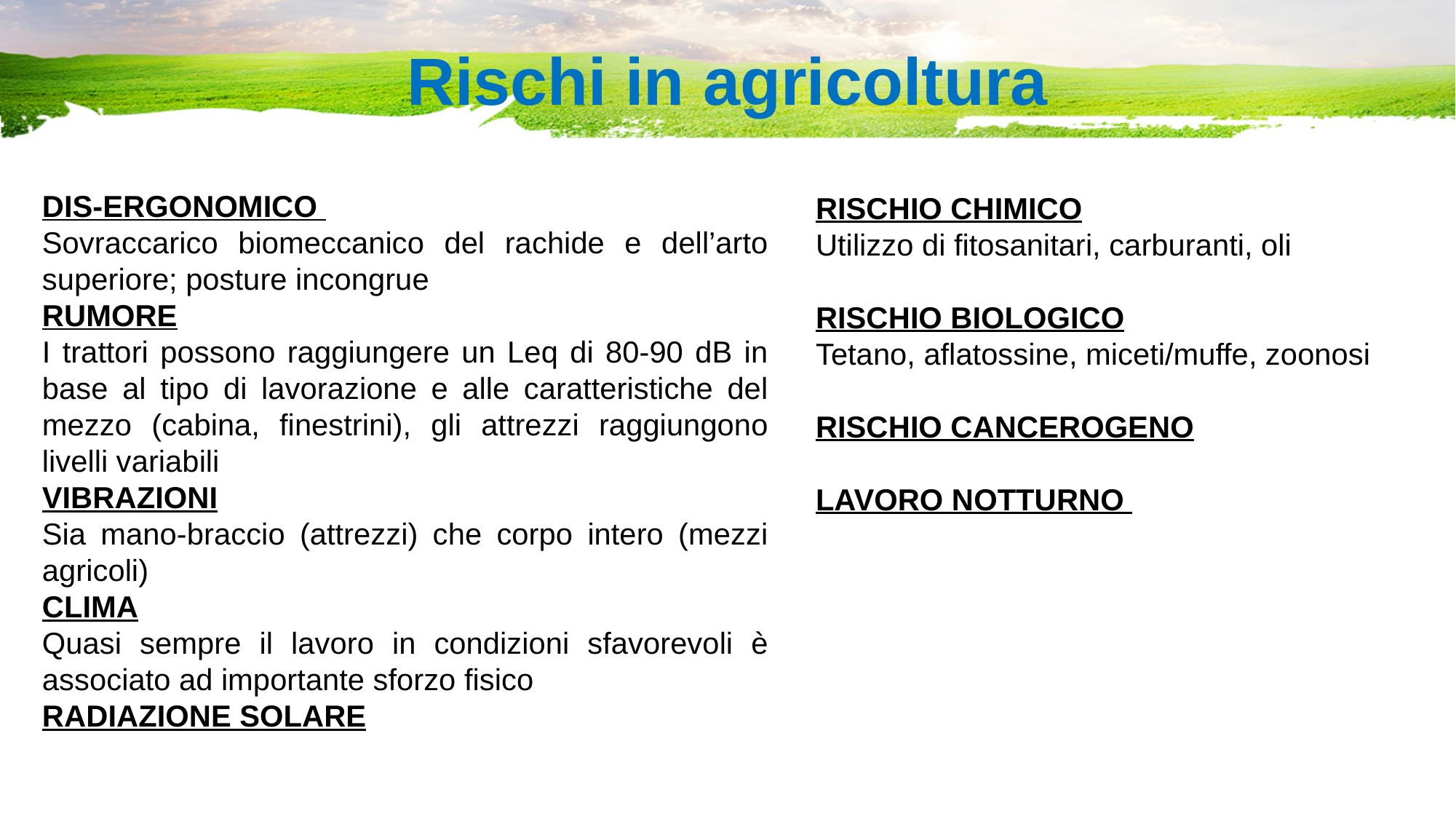

# Rischi in agricoltura
DIS-ERGONOMICO
Sovraccarico biomeccanico del rachide e dell’arto superiore; posture incongrue
RUMORE
I trattori possono raggiungere un Leq di 80-90 dB in base al tipo di lavorazione e alle caratteristiche del mezzo (cabina, finestrini), gli attrezzi raggiungono livelli variabili
VIBRAZIONI
Sia mano-braccio (attrezzi) che corpo intero (mezzi agricoli)
CLIMA
Quasi sempre il lavoro in condizioni sfavorevoli è associato ad importante sforzo fisico
RADIAZIONE SOLARE
RISCHIO CHIMICO
Utilizzo di fitosanitari, carburanti, oli

RISCHIO BIOLOGICO
Tetano, aflatossine, miceti/muffe, zoonosi

RISCHIO CANCEROGENO

LAVORO NOTTURNO